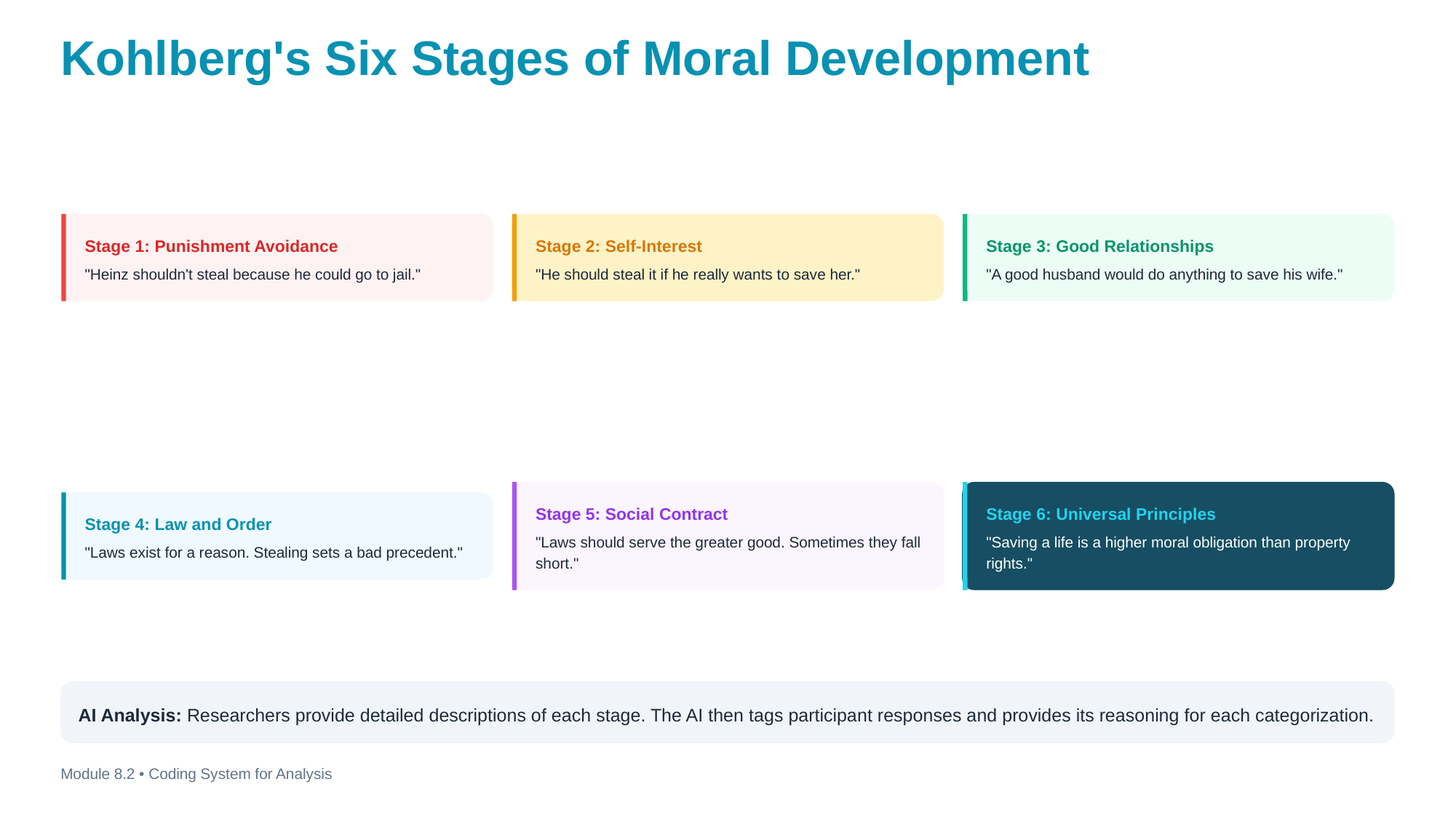

Kohlberg's Six Stages of Moral Development

Stage 1: Punishment Avoidance
Stage 2: Self-Interest
Stage 3: Good Relationships
"Heinz shouldn't steal because he could go to jail."
"He should steal it if he really wants to save her."
"A good husband would do anything to save his wife."

Stage 5: Social Contract
Stage 6: Universal Principles
Stage 4: Law and Order
"Laws should serve the greater good. Sometimes they fall short."
"Saving a life is a higher moral obligation than property rights."
"Laws exist for a reason. Stealing sets a bad precedent."

AI Analysis: Researchers provide detailed descriptions of each stage. The AI then tags participant responses and provides its reasoning for each categorization.
Module 8.2 • Coding System for Analysis